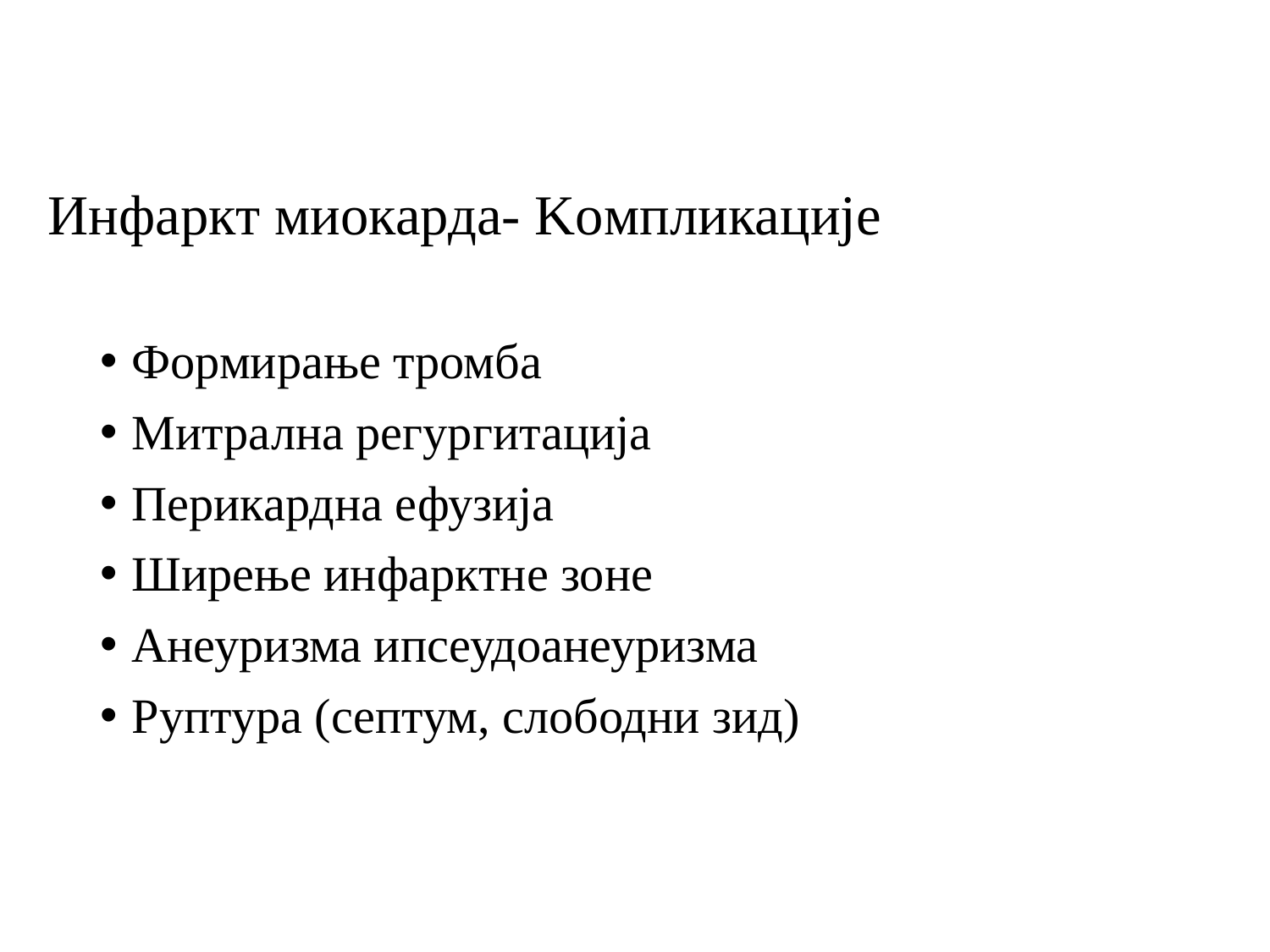

# Инфаркт миокарда- Koмпликације

Формирање тромба
Митрална регургитација
Перикардна ефузија
Ширење инфарктне зоне
Анеуризма ипсеудоанеуризма
Руптура (септум, слободни зид)